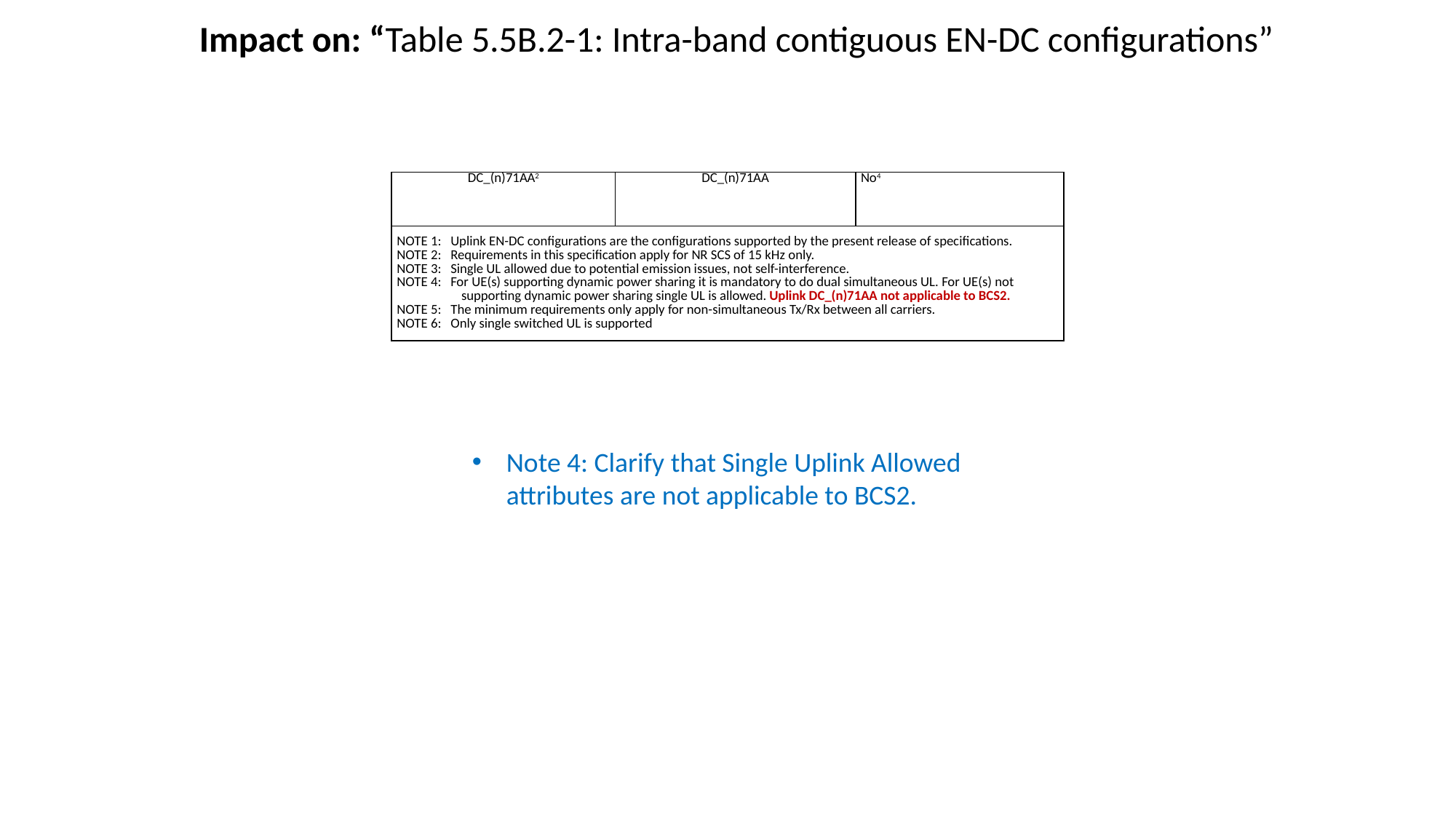

Impact on: “Table 5.5B.2-1: Intra-band contiguous EN-DC configurations”
| DC\_(n)71AA2 | DC\_(n)71AA | No4 |
| --- | --- | --- |
| NOTE 1:   Uplink EN-DC configurations are the configurations supported by the present release of specifications. NOTE 2:   Requirements in this specification apply for NR SCS of 15 kHz only. NOTE 3:   Single UL allowed due to potential emission issues, not self-interference. NOTE 4:   For UE(s) supporting dynamic power sharing it is mandatory to do dual simultaneous UL. For UE(s) not supporting dynamic power sharing single UL is allowed. Uplink DC\_(n)71AA not applicable to BCS2. NOTE 5:   The minimum requirements only apply for non-simultaneous Tx/Rx between all carriers. NOTE 6:   Only single switched UL is supported |  |  |
Note 4: Clarify that Single Uplink Allowed attributes are not applicable to BCS2.